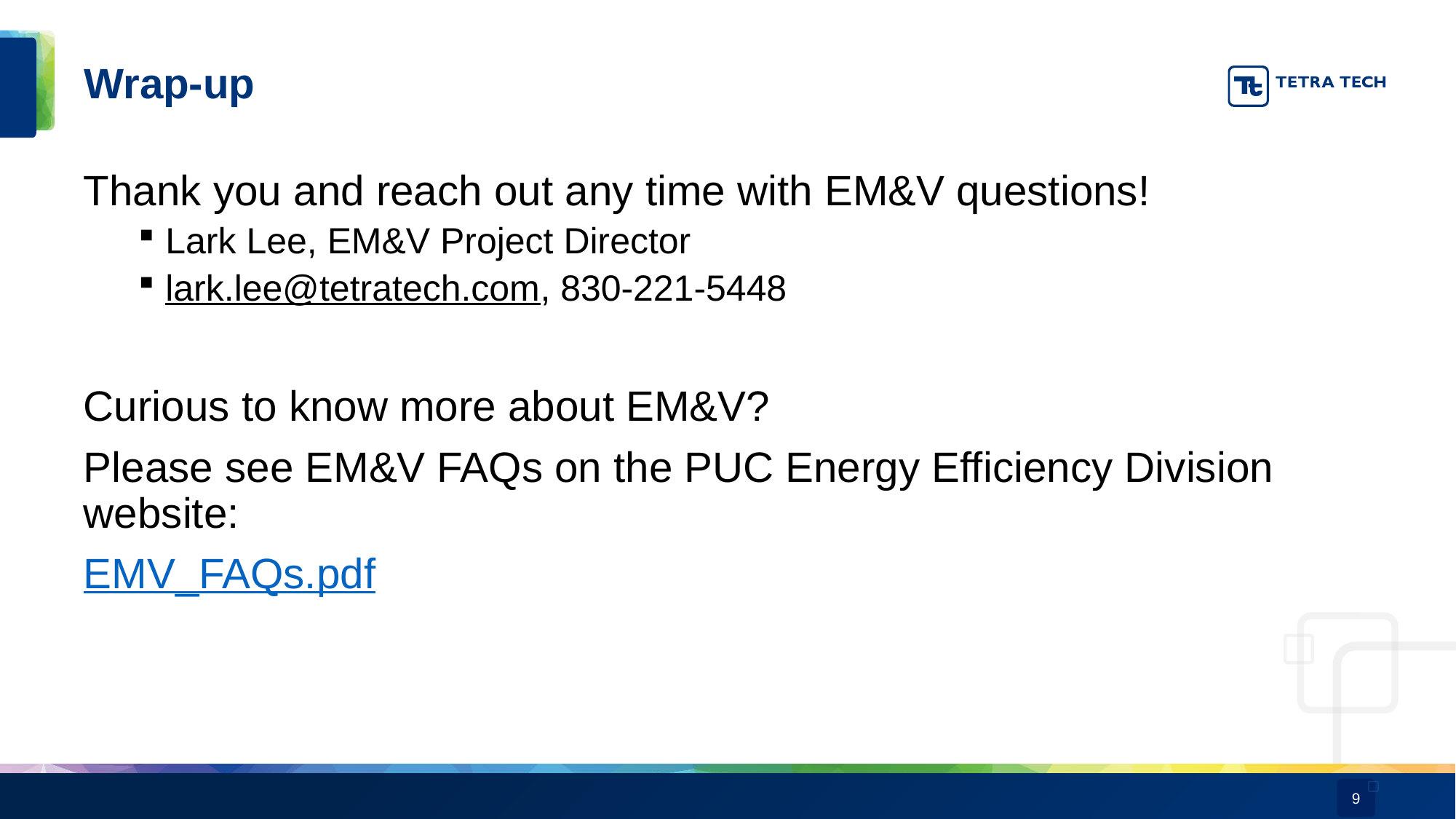

# Wrap-up
Thank you and reach out any time with EM&V questions!
Lark Lee, EM&V Project Director
lark.lee@tetratech.com, 830-221-5448

Curious to know more about EM&V?
Please see EM&V FAQs on the PUC Energy Efficiency Division website:
EMV_FAQs.pdf
9